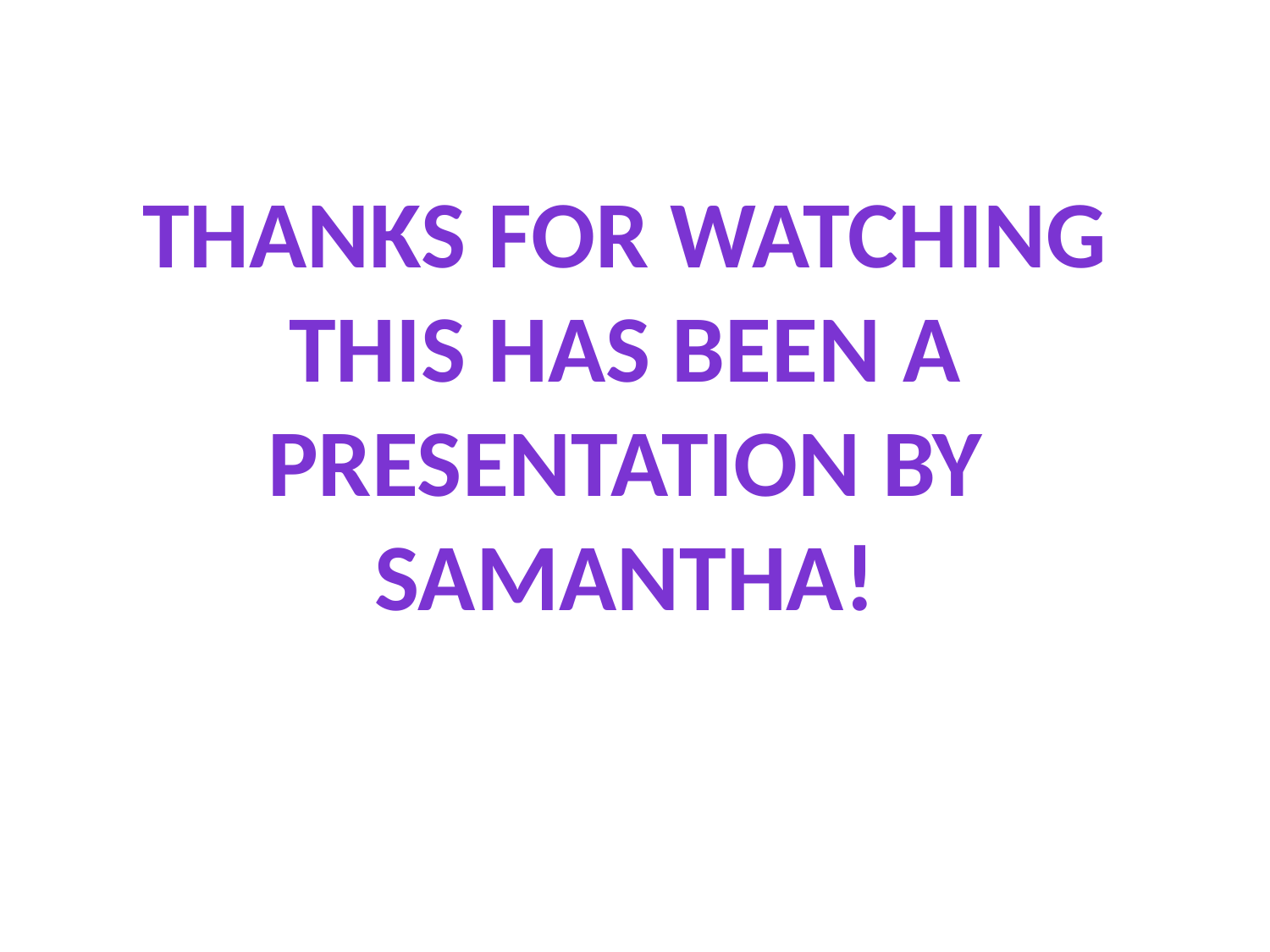

Thanks for watching
This has been a
Presentation by
Samantha!